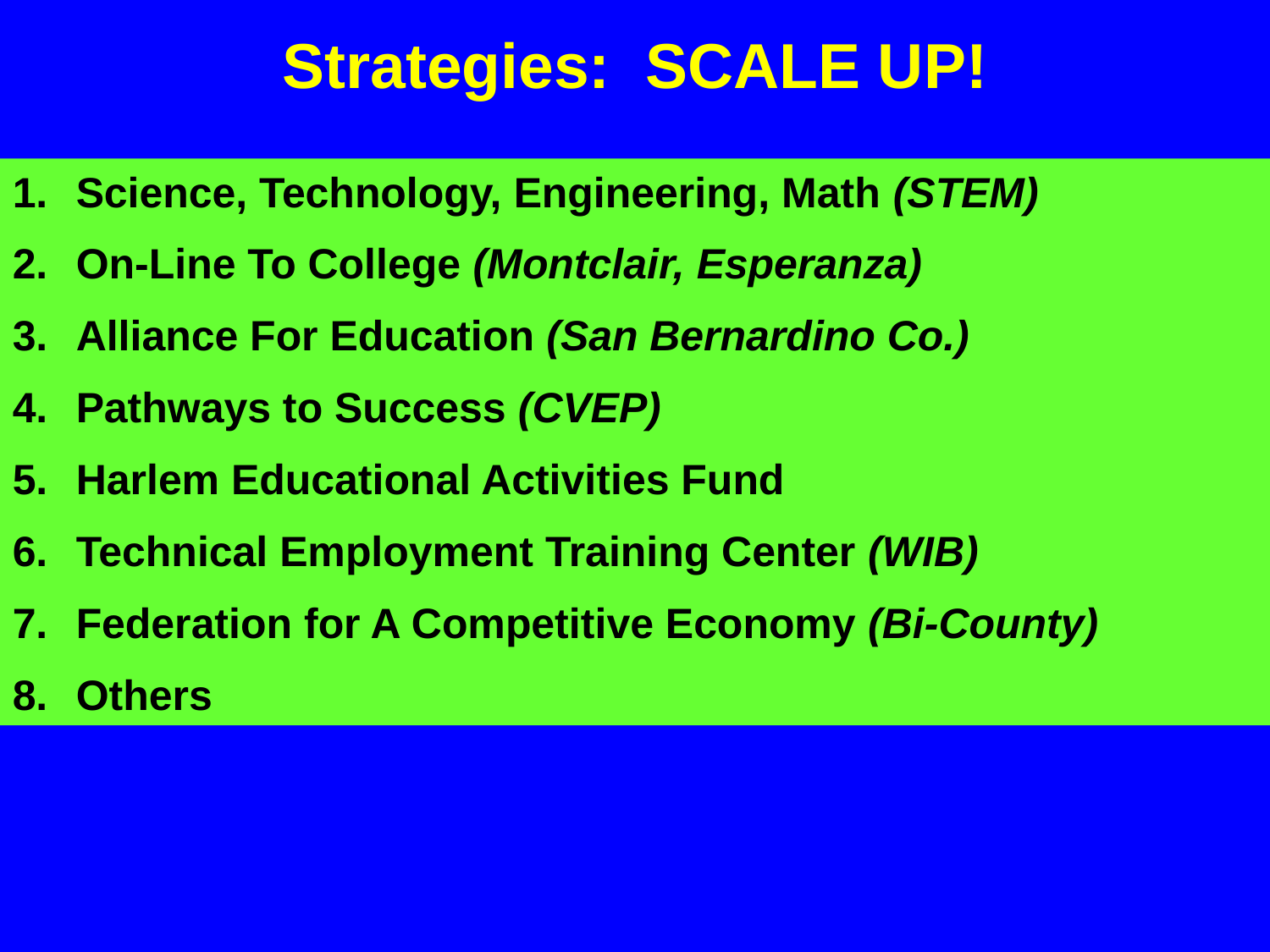

# Strategies:  SCALE UP!
Science, Technology, Engineering, Math (STEM)
On-Line To College (Montclair, Esperanza)
Alliance For Education (San Bernardino Co.)
Pathways to Success (CVEP)
Harlem Educational Activities Fund
Technical Employment Training Center (WIB)
Federation for A Competitive Economy (Bi-County)
Others